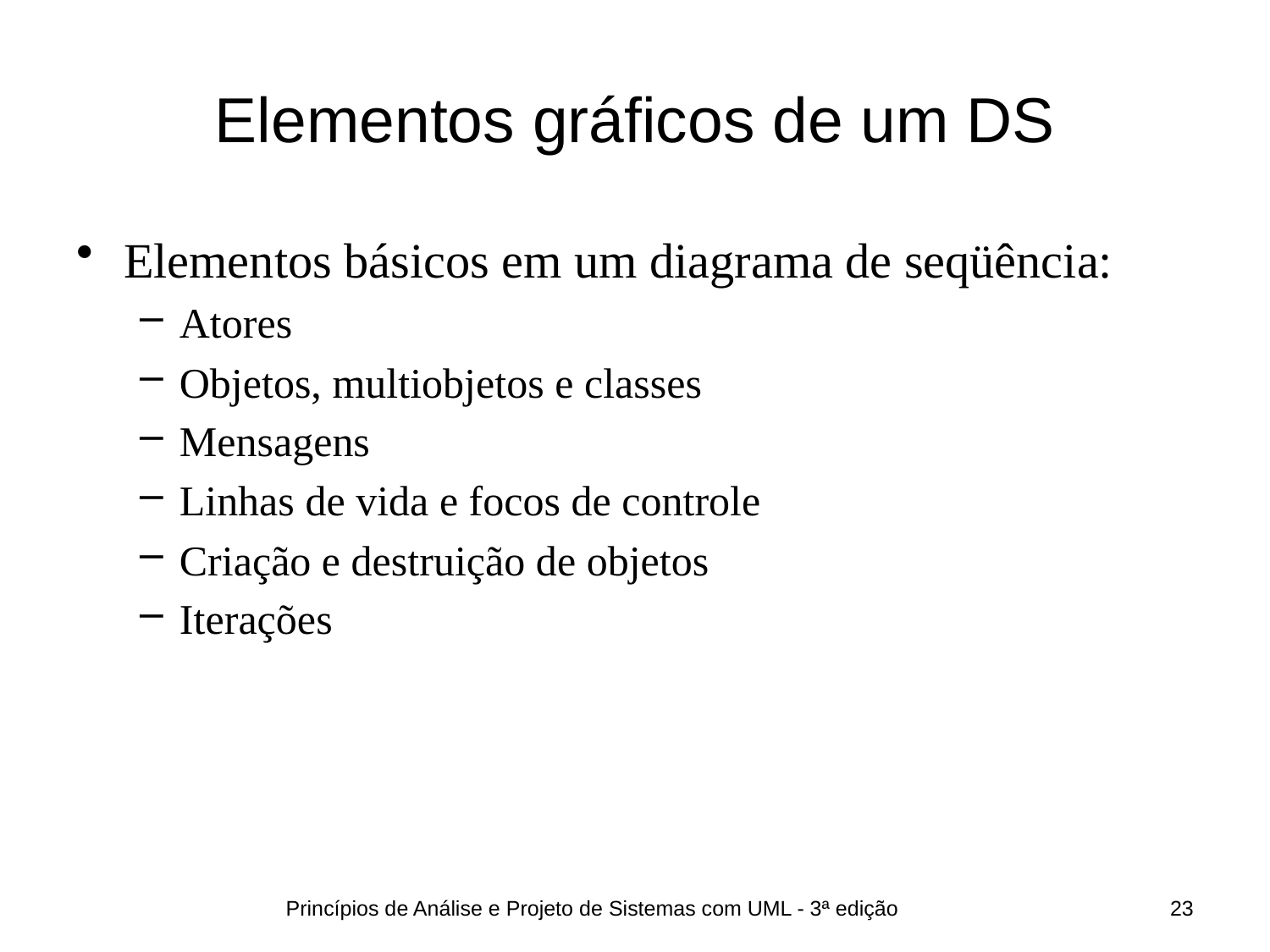

# Elementos gráficos de um DS
Elementos básicos em um diagrama de seqüência:
Atores
Objetos, multiobjetos e classes
Mensagens
Linhas de vida e focos de controle
Criação e destruição de objetos
Iterações
Princípios de Análise e Projeto de Sistemas com UML - 3ª edição
23